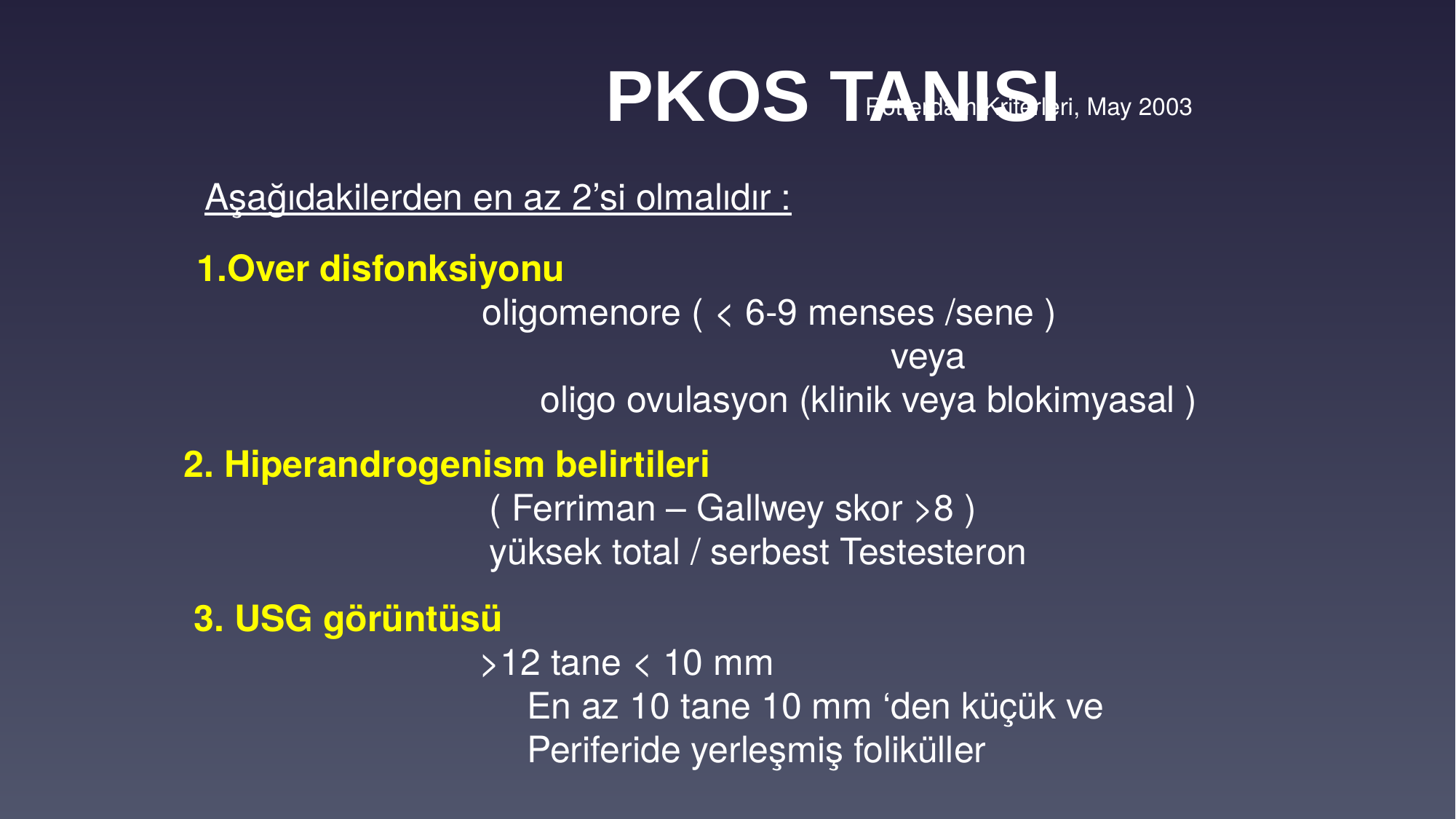

# PKOS TANISI
Rotterdam Kriterleri, May 2003
Aşağıdakilerden en az 2’si olmalıdır :
               1.Over disfonksiyonu
                                           oligomenore ( < 6-9 menses /sene )
			                                                   veya
	                                      oligo ovulasyon (klinik veya blokimyasal )

              2. Hiperandrogenism belirtileri
                                            ( Ferriman – Gallwey skor >8 )
                                            yüksek total / serbest Testesteron
               3. USG görüntüsü
                                           >12 tane < 10 mm
	                                     En az 10 tane 10 mm ‘den küçük ve
	                                     Periferide yerleşmiş foliküller